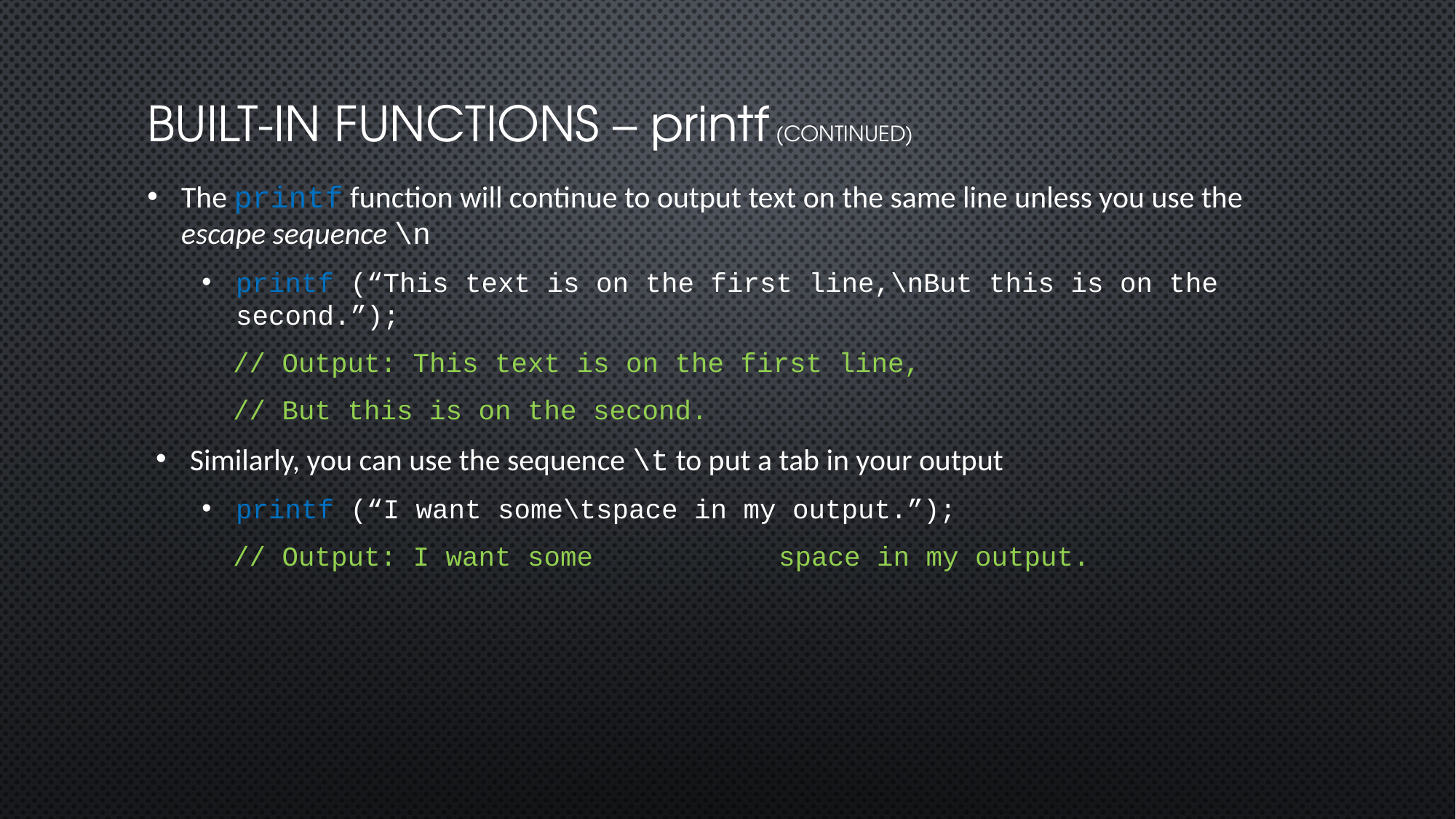

# BUILT-IN FUNCTIONS – printf (Continued)
The printf function will continue to output text on the same line unless you use the escape sequence \n
printf (“This text is on the first line,\nBut this is on the second.”);
// Output: This text is on the first line,
// But this is on the second.
Similarly, you can use the sequence \t to put a tab in your output
printf (“I want some\tspace in my output.”);
// Output: I want some		space in my output.